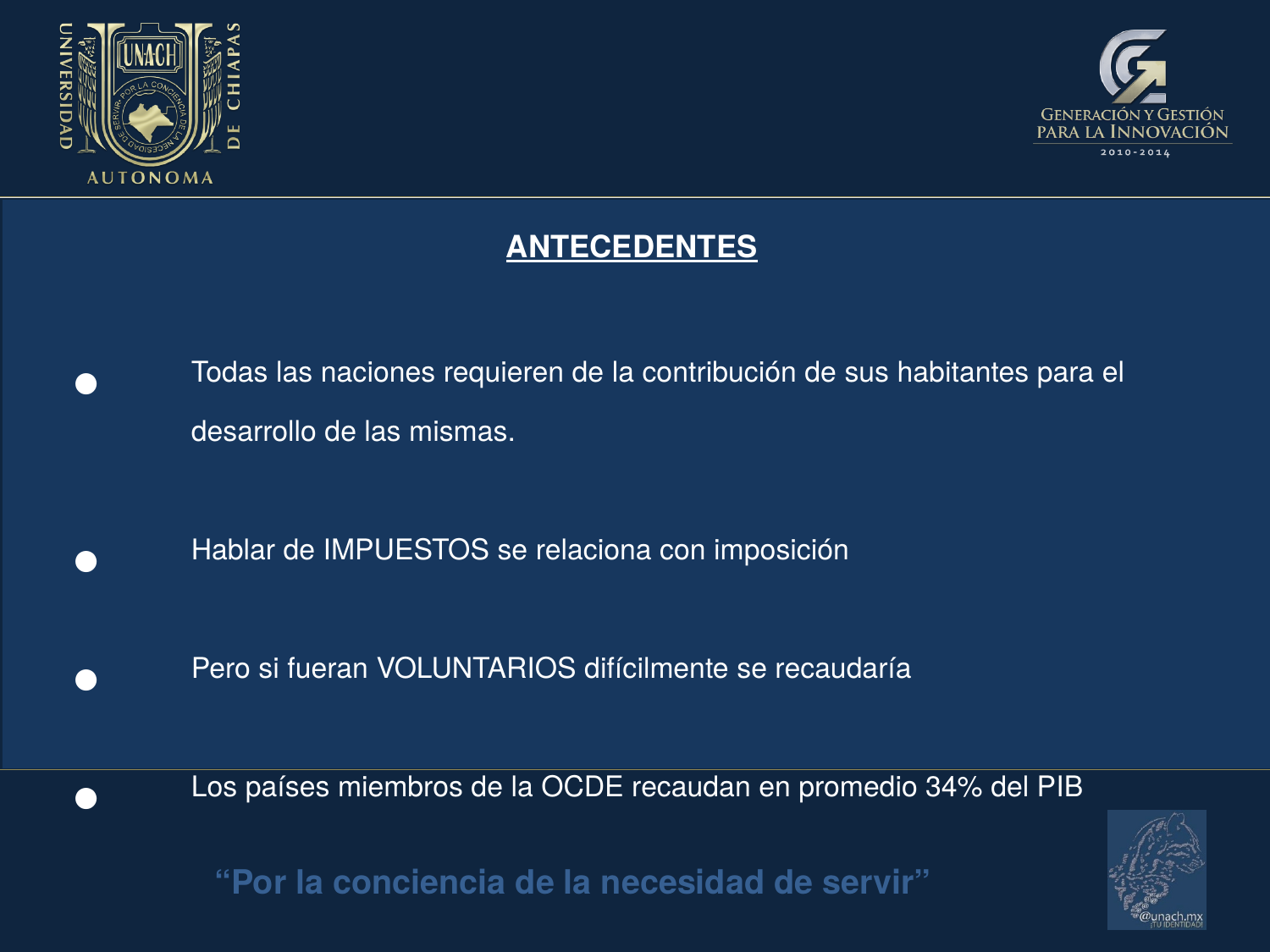

ANTECEDENTES

Todas las naciones requieren de la contribución de sus habitantes para el desarrollo de las mismas.

Hablar de IMPUESTOS se relaciona con imposición

Pero si fueran VOLUNTARIOS difícilmente se recaudaría

Los países miembros de la OCDE recaudan en promedio 34% del PIB